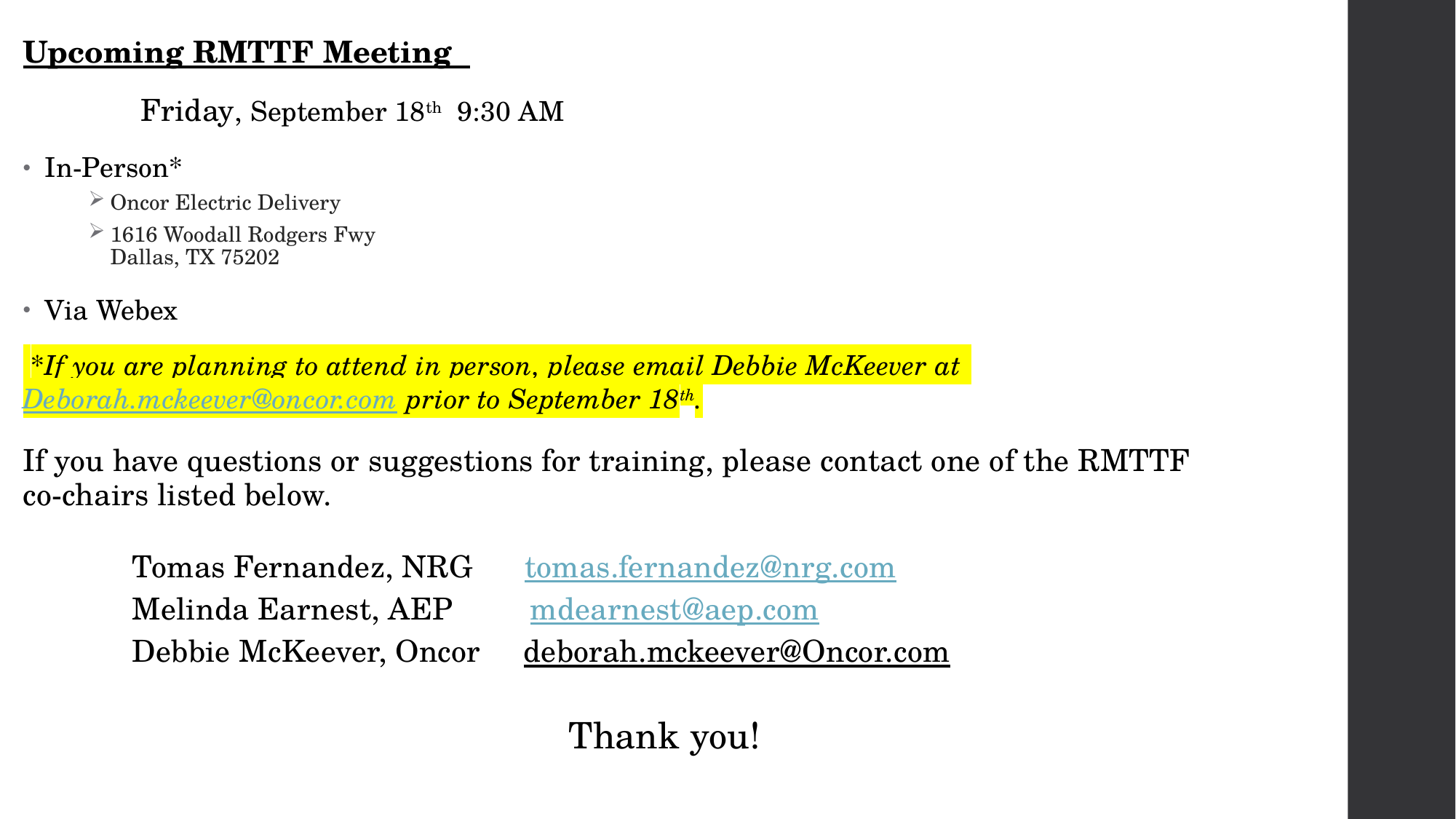

Upcoming RMTTF Meeting
	 Friday, September 18th  9:30 AM
In-Person*
Oncor Electric Delivery
1616 Woodall Rodgers Fwy
Dallas, TX 75202
Via Webex
 *If you are planning to attend in person, please email Debbie McKeever at Deborah.mckeever@oncor.com prior to September 18th.
If you have questions or suggestions for training, please contact one of the RMTTF           co-chairs listed below.
	Tomas Fernandez, NRG      tomas.fernandez@nrg.com
         	Melinda Earnest, AEP         mdearnest@aep.com
          	Debbie McKeever, Oncor     deborah.mckeever@Oncor.com
					Thank you!